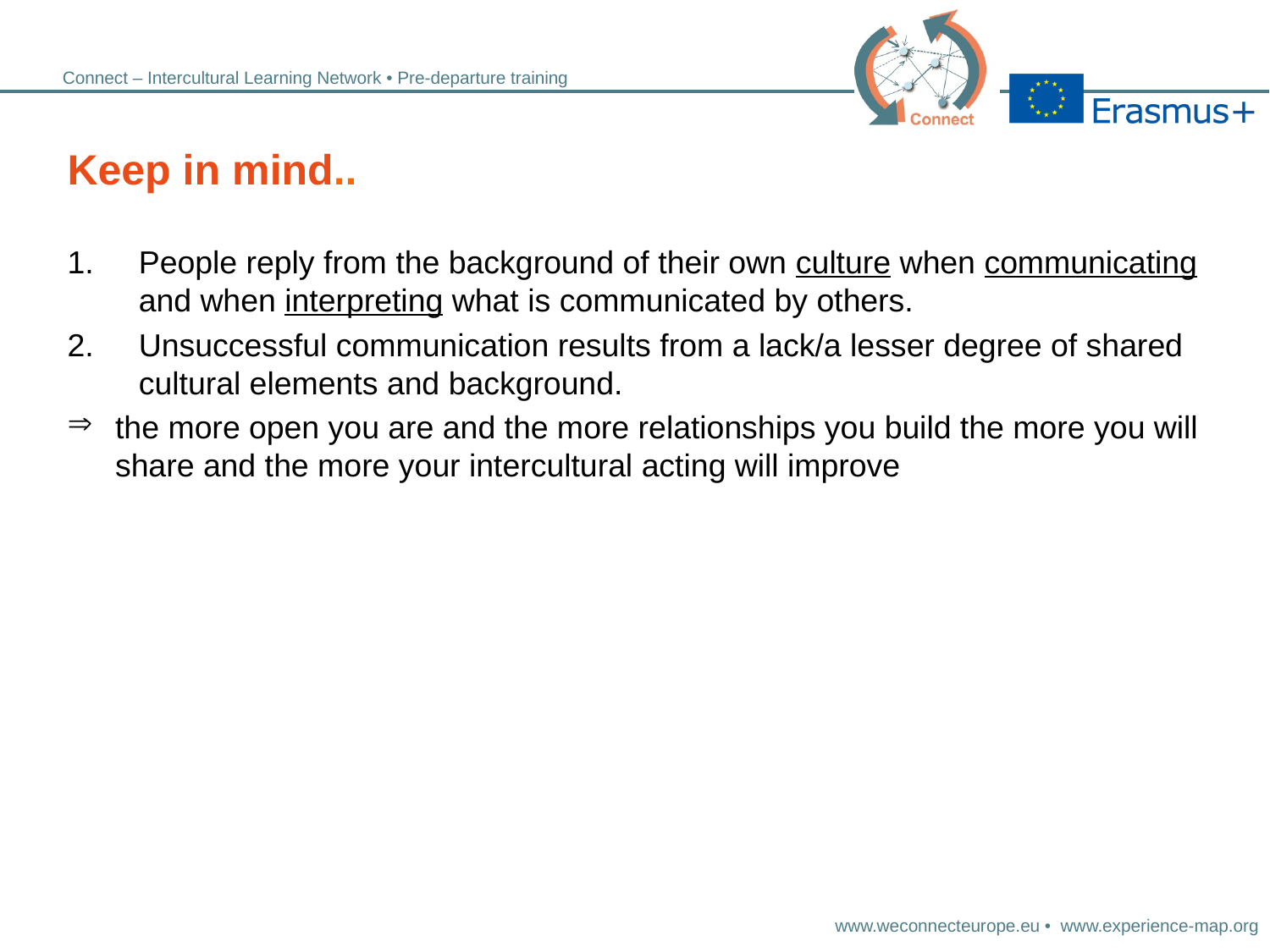

# Keep in mind..
People reply from the background of their own culture when communicating and when interpreting what is communicated by others.
Unsuccessful communication results from a lack/a lesser degree of shared cultural elements and background.
the more open you are and the more relationships you build the more you will share and the more your intercultural acting will improve